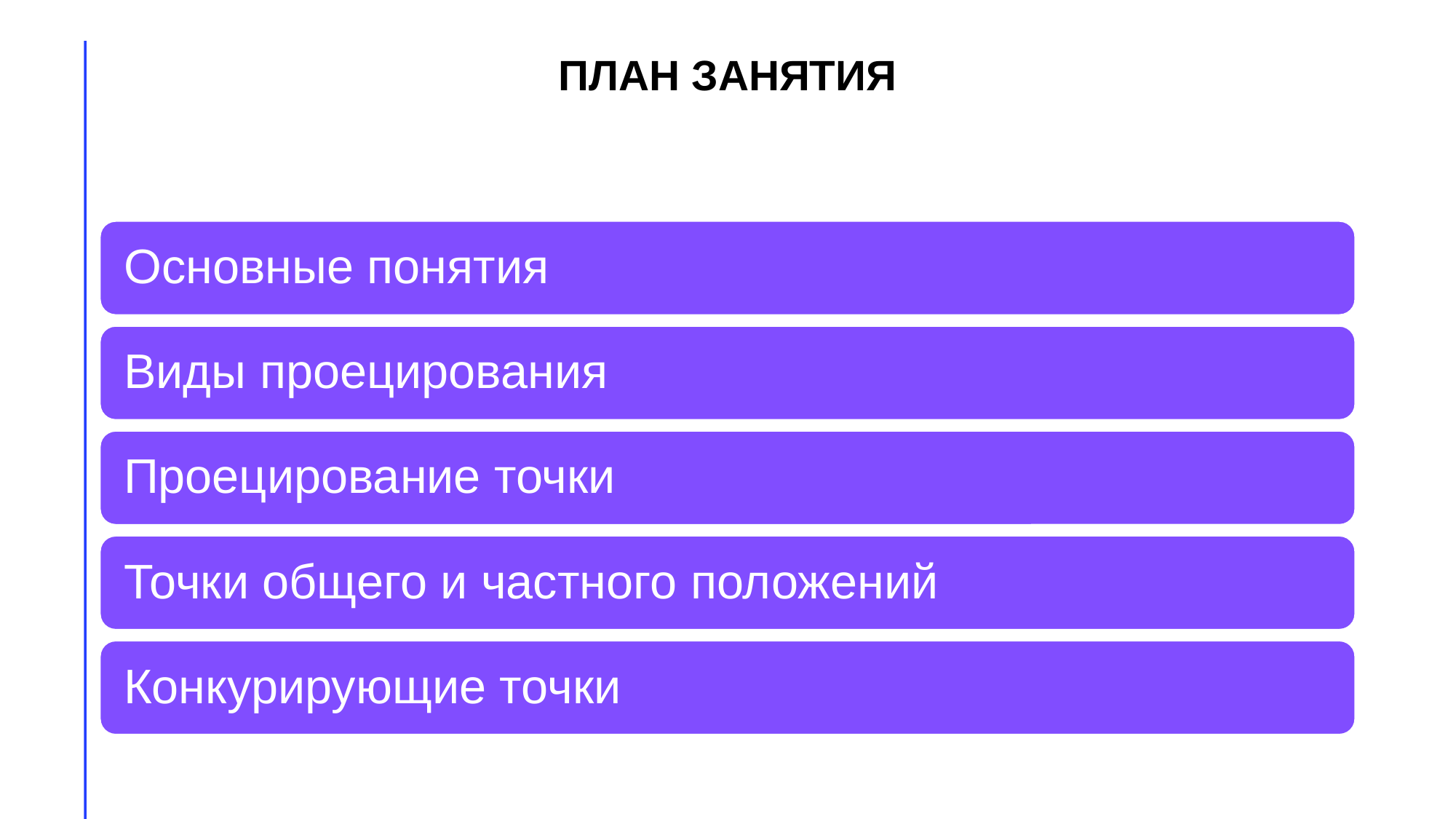

# План занятия: 1.деление отрезка на равные части 2.деление окружности на любое количество частей 3.Построение касательных План занятия
Основные понятия
Виды проецирования
Проецирование точки
Точки общего и частного положений
Конкурирующие точки